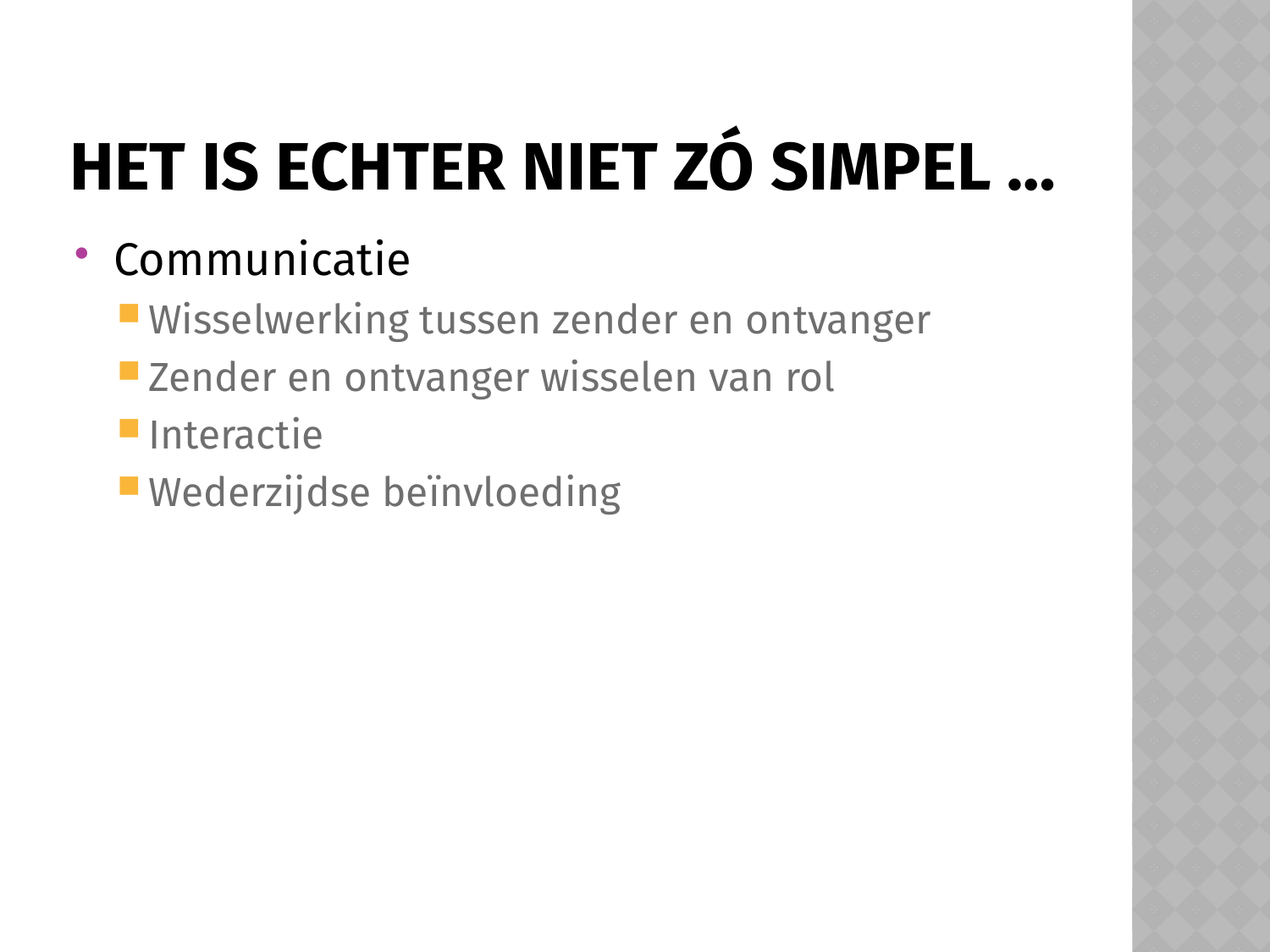

# Het is echter niet zó simpel …
Communicatie
Wisselwerking tussen zender en ontvanger
Zender en ontvanger wisselen van rol
Interactie
Wederzijdse beïnvloeding